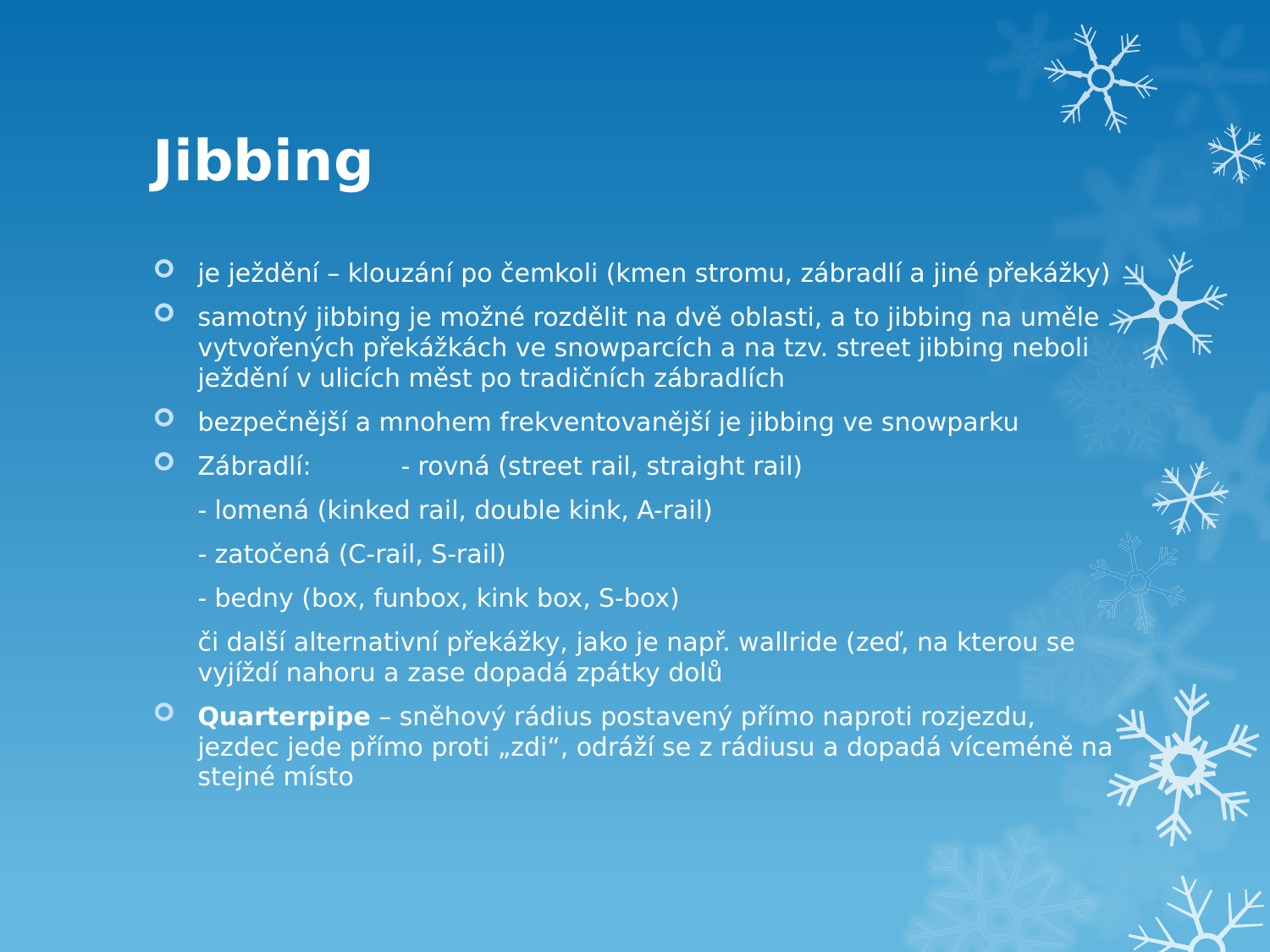

# Jibbing
je ježdění – klouzání po čemkoli (kmen stromu, zábradlí a jiné překážky)
samotný jibbing je možné rozdělit na dvě oblasti, a to jibbing na uměle vytvořených překážkách ve snowparcích a na tzv. street jibbing neboli ježdění v ulicích měst po tradičních zábradlích
bezpečnější a mnohem frekventovanější je jibbing ve snowparku
Zábradlí:  	- rovná (street rail, straight rail)
			- lomená (kinked rail, double kink, A-rail)
			- zatočená (C-rail, S-rail)
			- bedny (box, funbox, kink box, S-box)
	či další alternativní překážky, jako je např. wallride (zeď, na kterou se vyjíždí nahoru a zase dopadá zpátky dolů
Quarterpipe – sněhový rádius postavený přímo naproti rozjezdu, jezdec jede přímo proti „zdi“, odráží se z rádiusu a dopadá víceméně na stejné místo